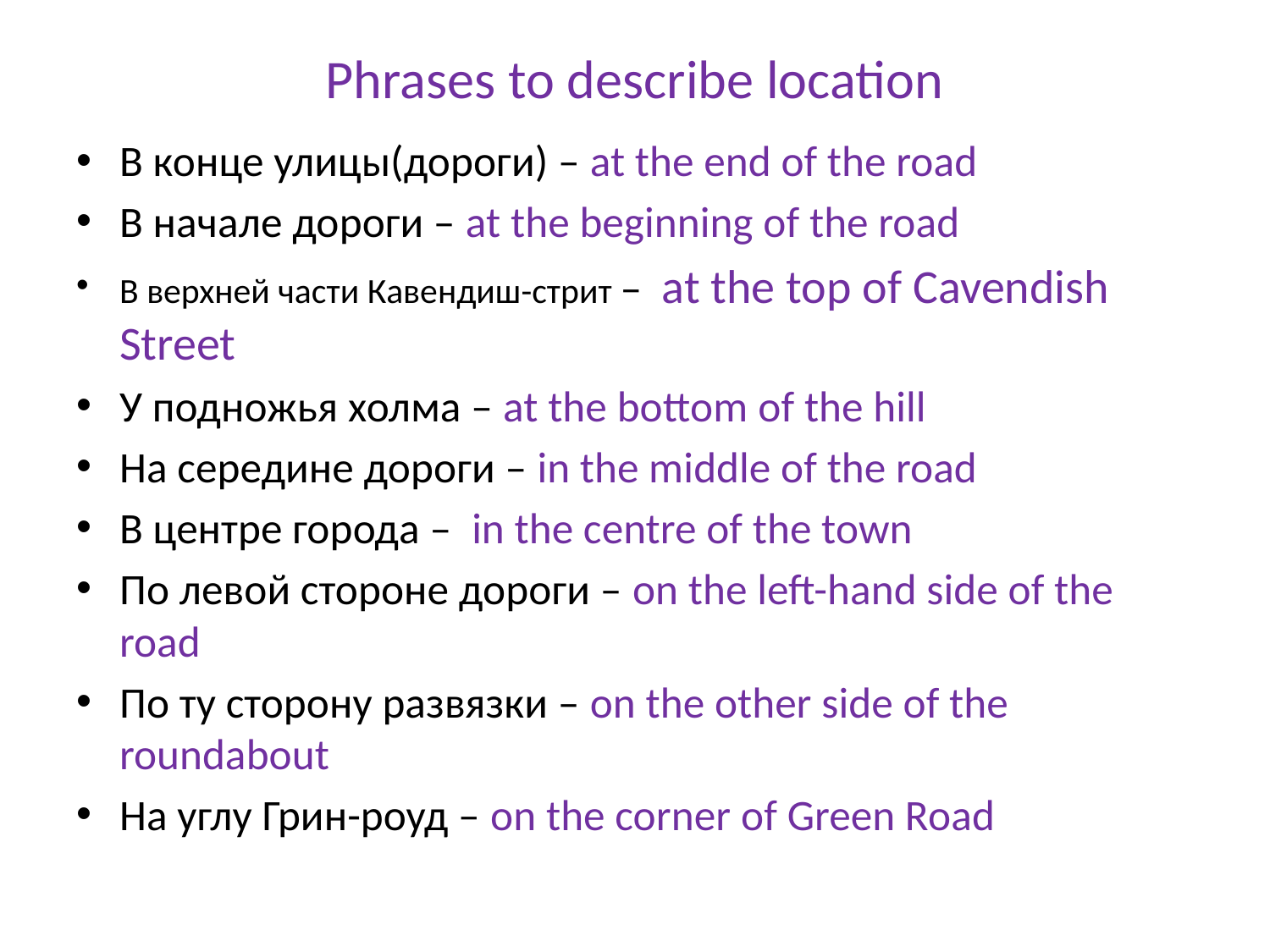

# Phrases to describe location
В конце улицы(дороги) – at the end of the road
В начале дороги – at the beginning of the road
В верхней части Кавендиш-стрит –  at the top of Cavendish Street
У подножья холма – at the bottom of the hill
На середине дороги – in the middle of the road
В центре города –  in the centre of the town
По левой стороне дороги – on the left-hand side of the road
По ту сторону развязки – on the other side of the roundabout
На углу Грин-роуд – on the corner of Green Road